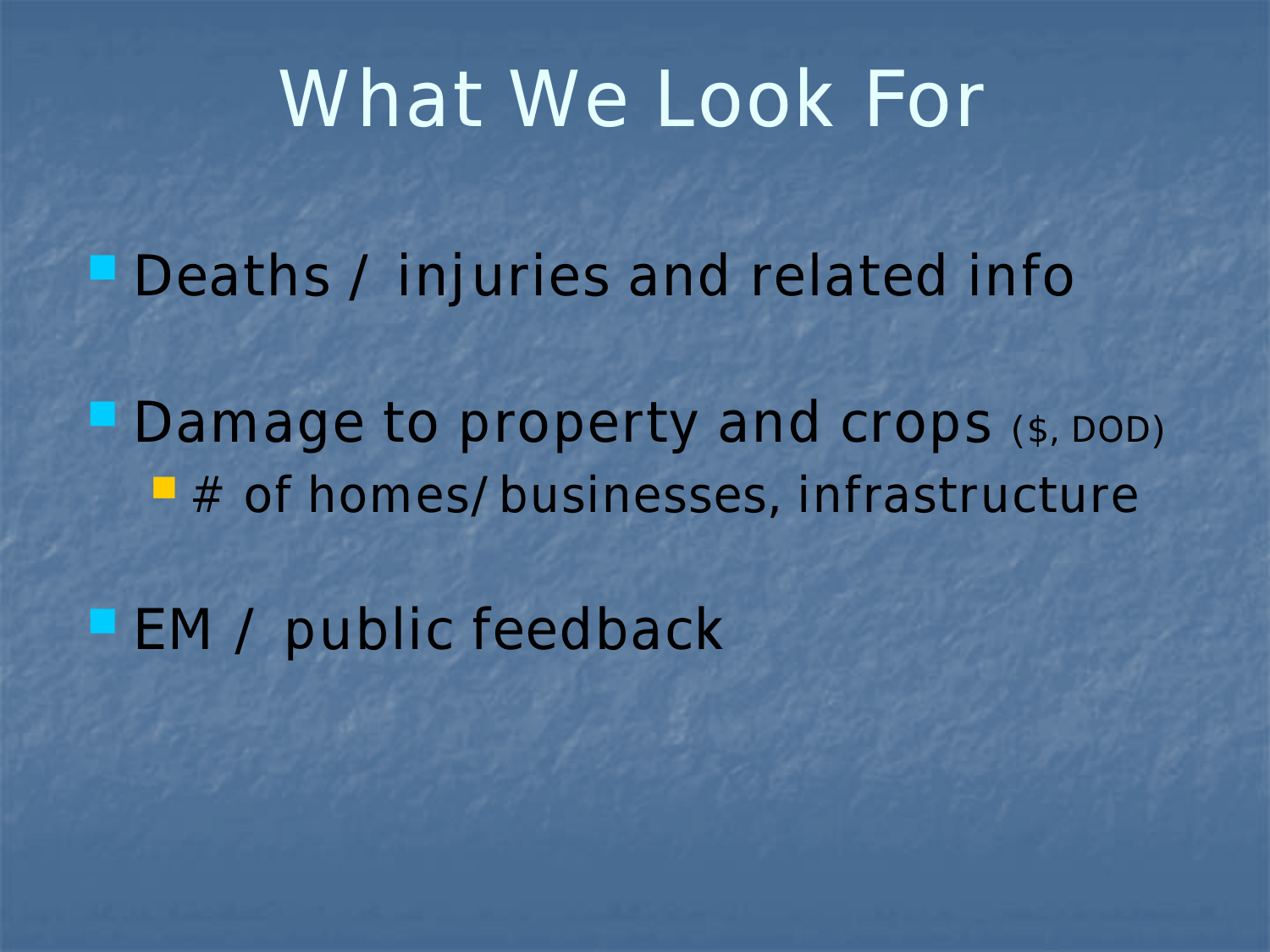

# What We Look For
Deaths / injuries and related info
Damage to property and crops ($, DOD)
# of homes/businesses, infrastructure
EM / public feedback